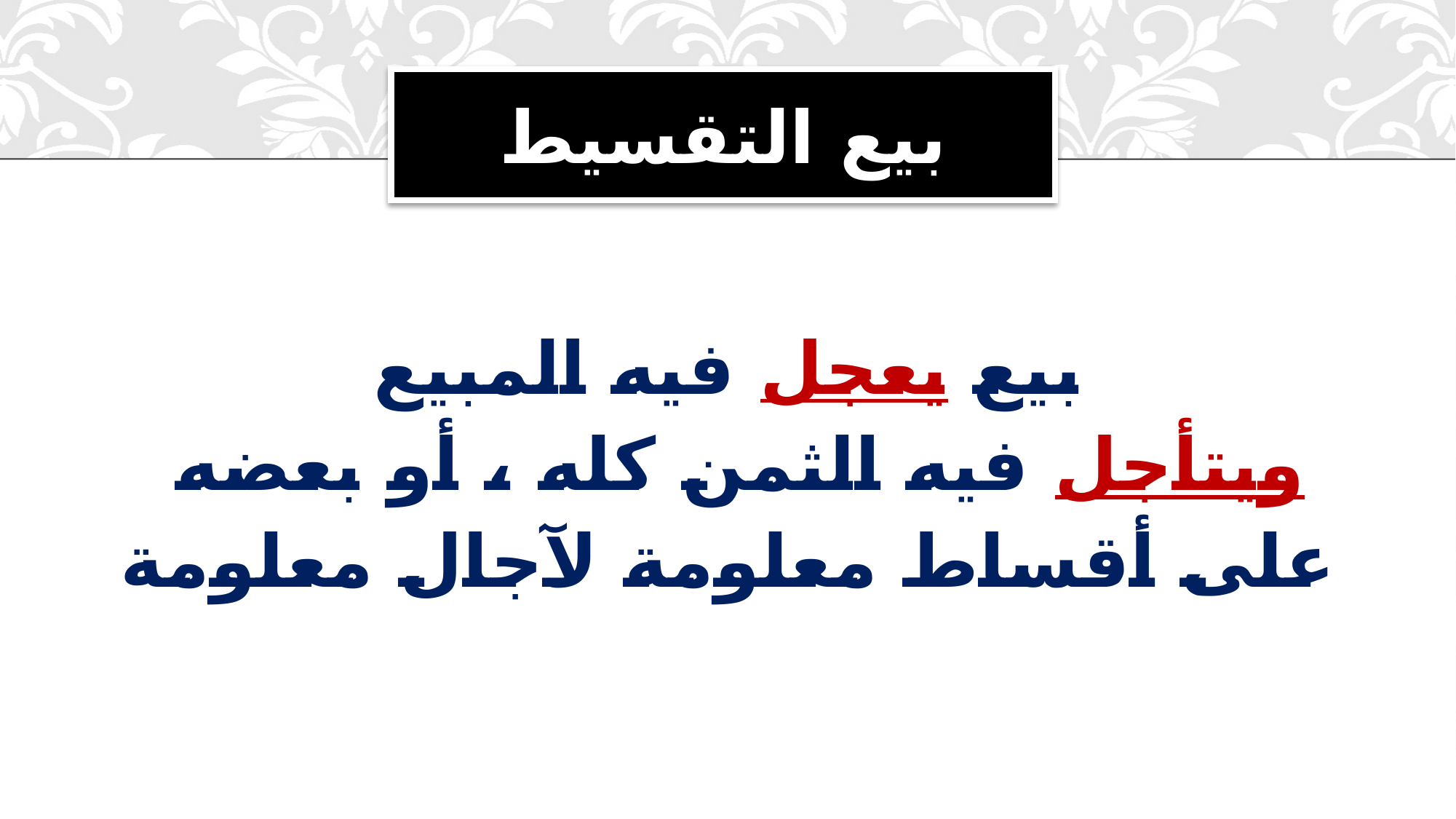

# بيع التقسيط

بيع يعجل فيه المبيع
ويتأجل فيه الثمن كله ، أو بعضه
على أقساط معلومة لآجال معلومة